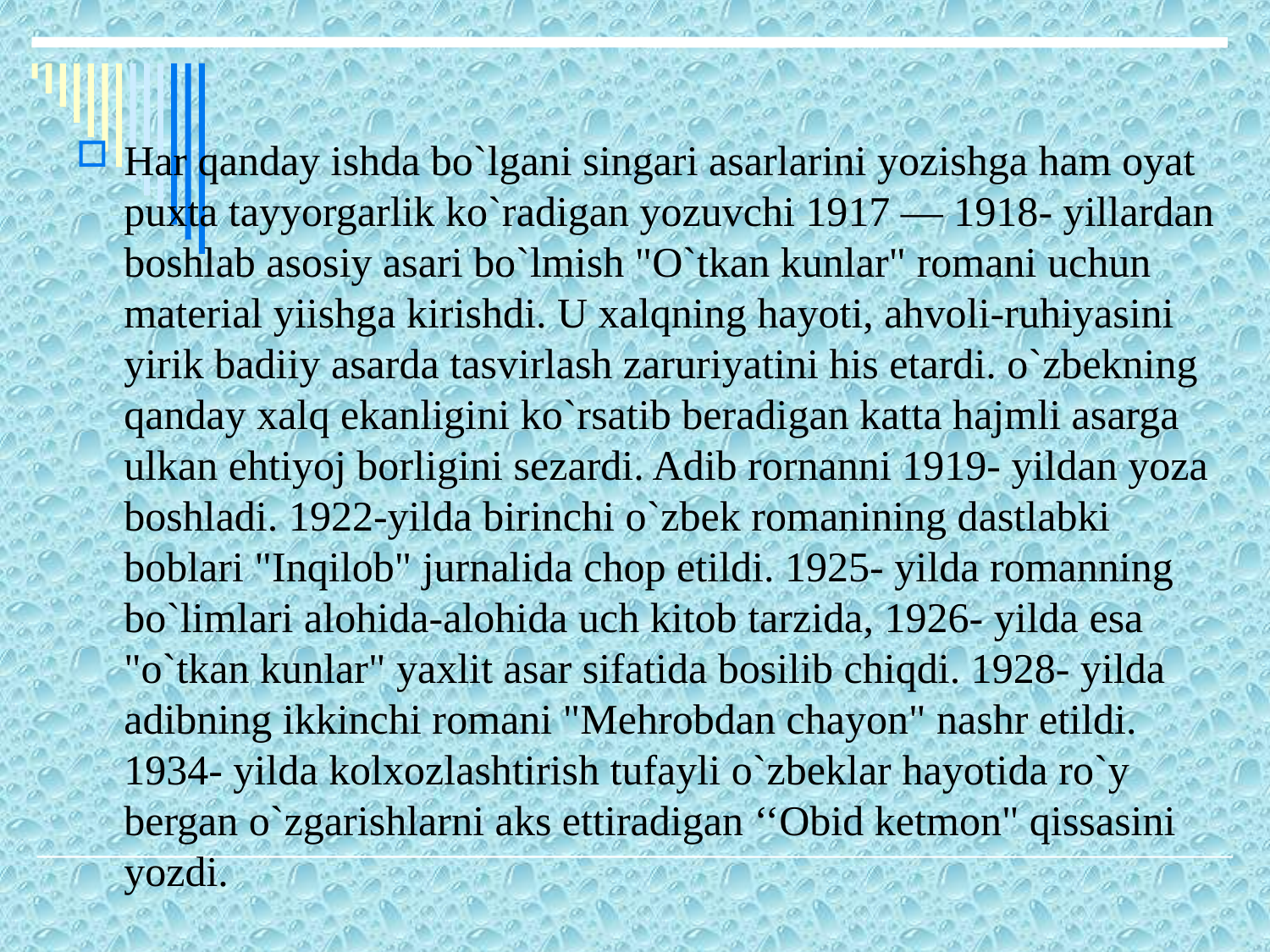

Har qanday ishda bo`lgani singari asarlarini yozishga ham oyat puxta tayyorgarlik ko`radigan yozuvchi 1917 — 1918- yillardan boshlab asosiy asari bo`lmish "O`tkan kunlar" romani uchun material yiishga kirishdi. U xalqning hayoti, ahvoli-ruhiyasini yirik badiiy asarda tasvirlash zaruriyatini his etardi. o`zbekning qanday xalq ekanligini ko`rsatib beradigan katta hajmli asarga ulkan ehtiyoj borligini sezardi. Adib rornanni 1919- yildan yoza boshladi. 1922-yilda birinchi o`zbek romanining dastlabki boblari "Inqilob" jurnalida chop etildi. 1925- yilda romanning bo`limlari alohida-alohida uch kitob tarzida, 1926- yilda esa "o`tkan kunlar" yaxlit asar sifatida bosilib chiqdi. 1928- yilda adibning ikkinchi romani "Mehrobdan chayon" nashr etildi. 1934- yilda kolxozlashtirish tufayli o`zbeklar hayotida ro`y bergan o`zgarishlarni aks ettiradigan ‘‘Obid ketmon" qissasini yozdi.